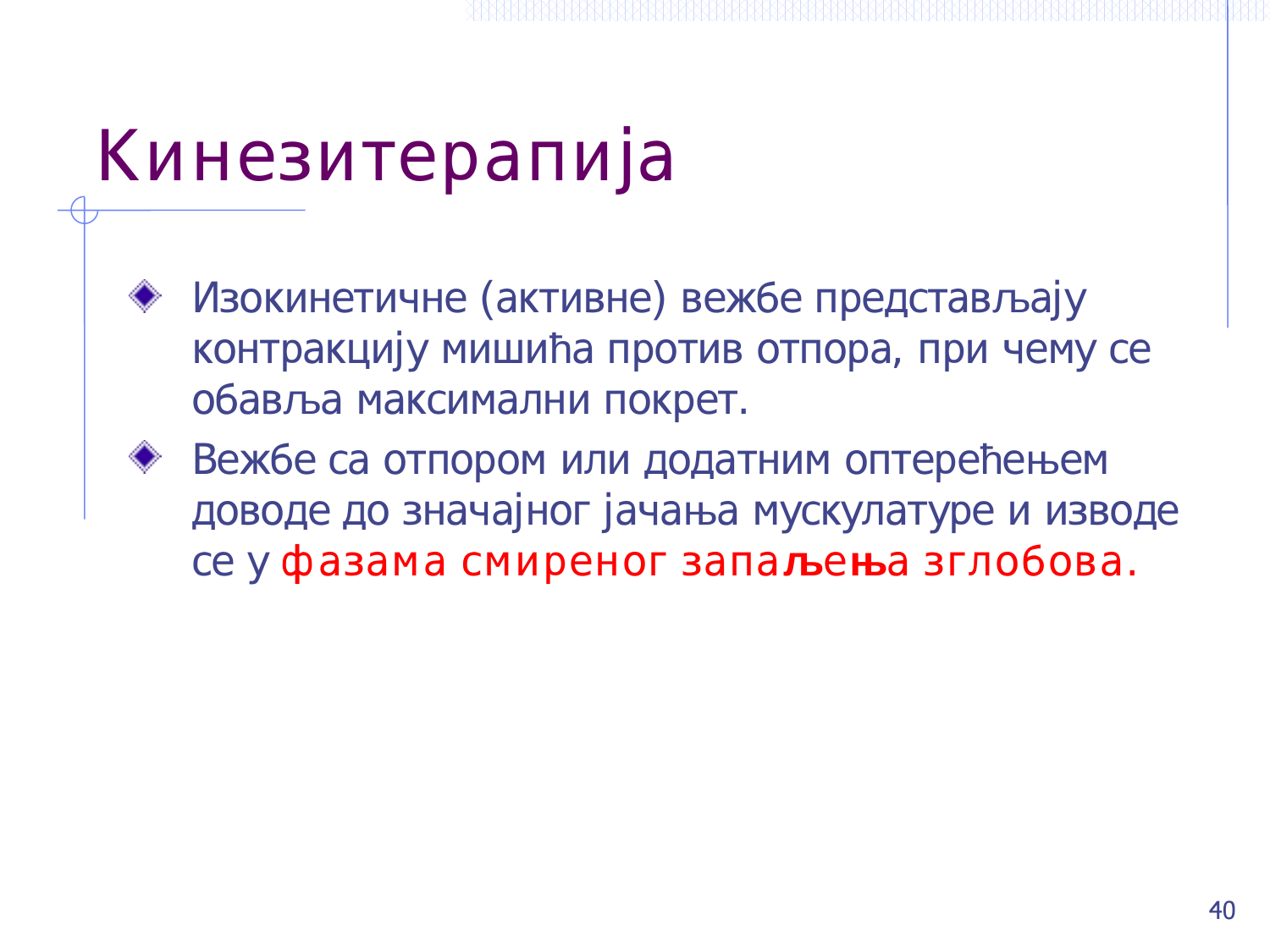

# Кинезитерапија
Изокинетичне (активне) вежбе представљају контракцију мишића против отпора, при чему се обавља максимални покрет.
Вежбе са отпором или додатним оптерећењем доводе до значајног јачања мускулатуре и изводе се у фазама смиреног запаљења зглобова.

40